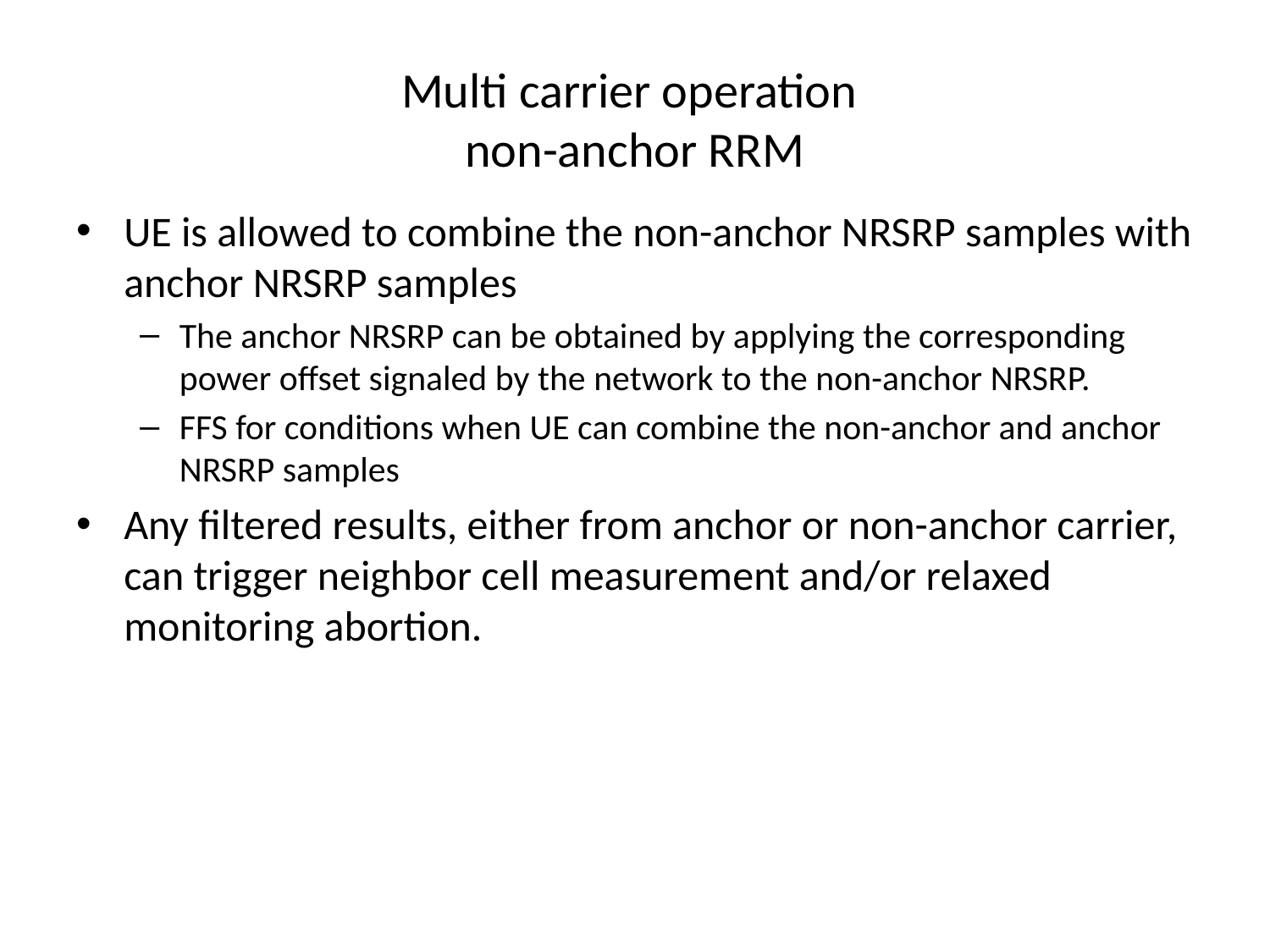

# Multi carrier operation non-anchor RRM
UE is allowed to combine the non-anchor NRSRP samples with anchor NRSRP samples
The anchor NRSRP can be obtained by applying the corresponding power offset signaled by the network to the non-anchor NRSRP.
FFS for conditions when UE can combine the non-anchor and anchor NRSRP samples
Any filtered results, either from anchor or non-anchor carrier, can trigger neighbor cell measurement and/or relaxed monitoring abortion.